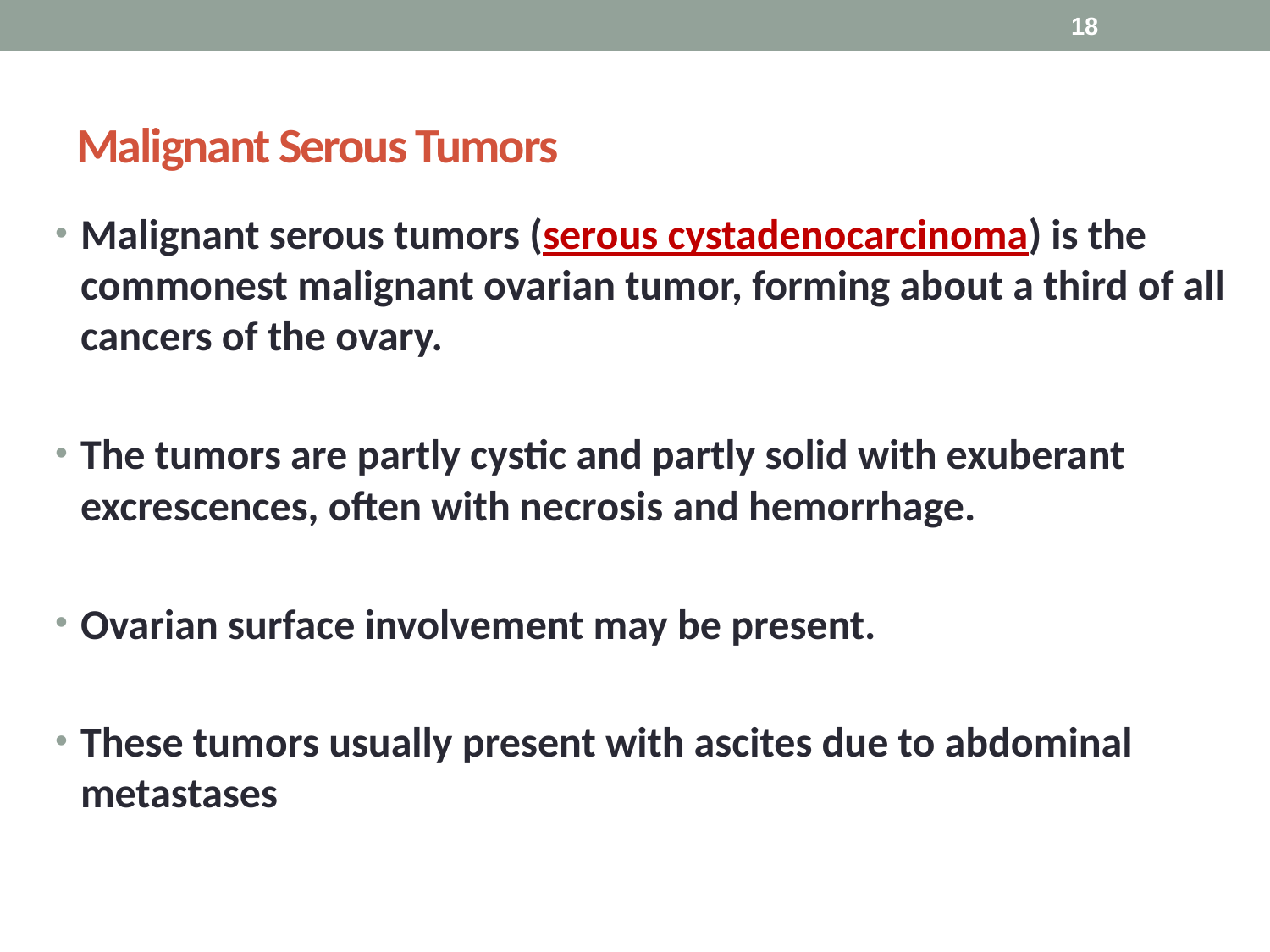

18
# Malignant Serous Tumors
Malignant serous tumors (serous cystadenocarcinoma) is the commonest malignant ovarian tumor, forming about a third of all cancers of the ovary.

The tumors are partly cystic and partly solid with exuberant excrescences, often with necrosis and hemorrhage.

Ovarian surface involvement may be present.

These tumors usually present with ascites due to abdominal metastases